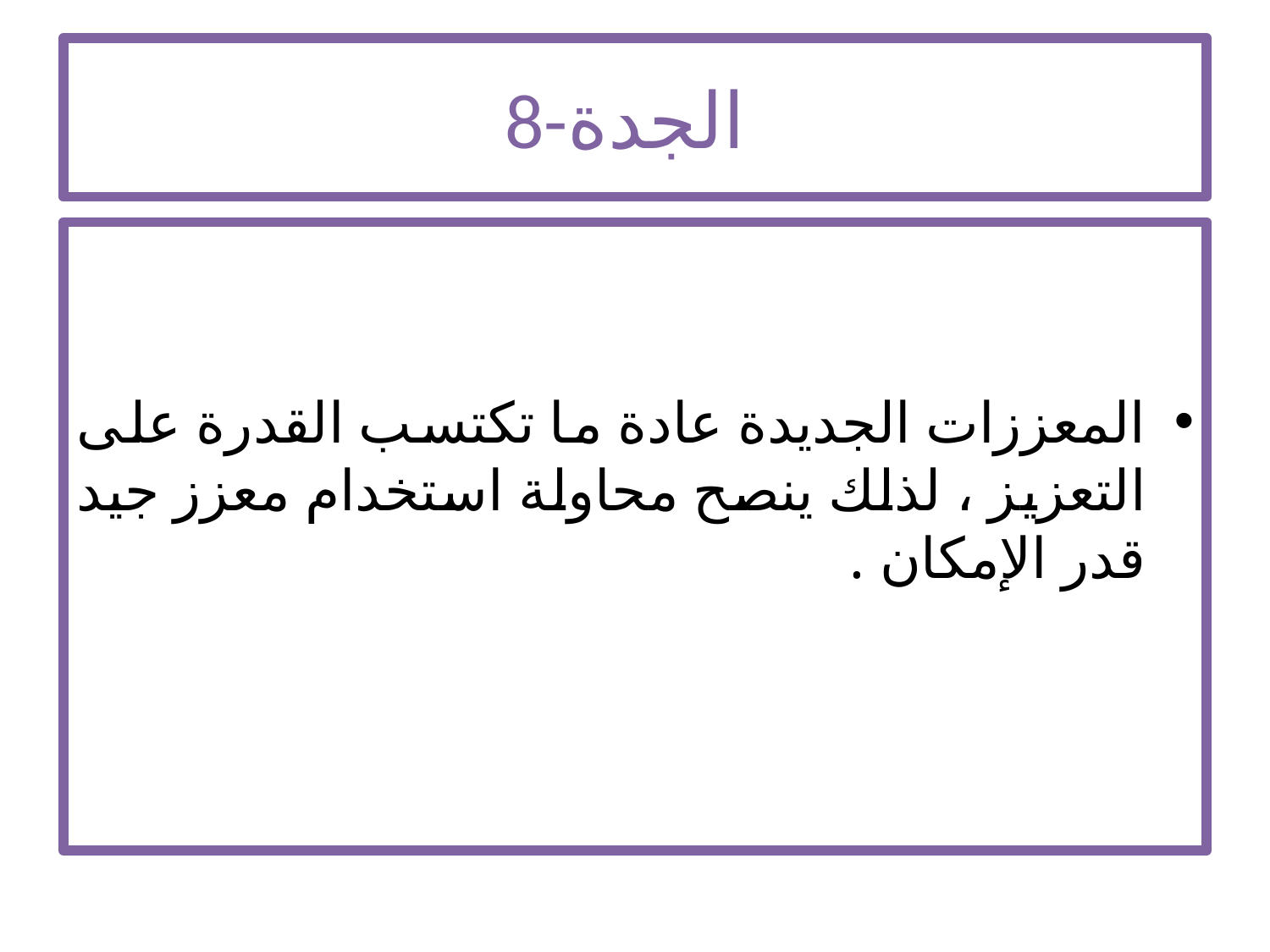

# 8-الجدة

المعززات الجديدة عادة ما تكتسب القدرة على التعزيز ، لذلك ينصح محاولة استخدام معزز جيد قدر الإمكان .